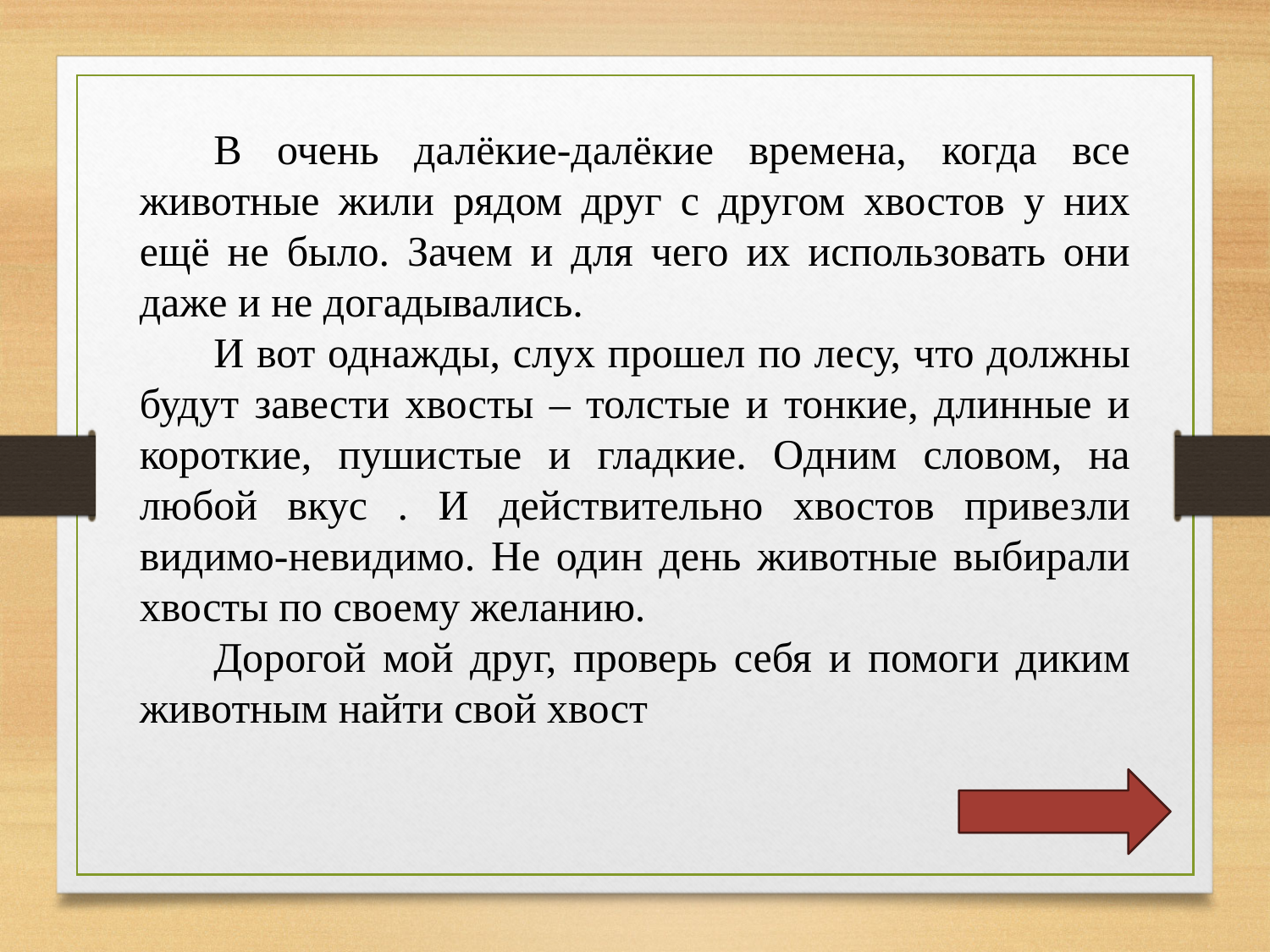

В очень далёкие-далёкие времена, когда все животные жили рядом друг с другом хвостов у них ещё не было. Зачем и для чего их использовать они даже и не догадывались.
И вот однажды, слух прошел по лесу, что должны будут завести хвосты – толстые и тонкие, длинные и короткие, пушистые и гладкие. Одним словом, на любой вкус . И действительно хвостов привезли видимо-невидимо. Не один день животные выбирали хвосты по своему желанию.
Дорогой мой друг, проверь себя и помоги диким животным найти свой хвост